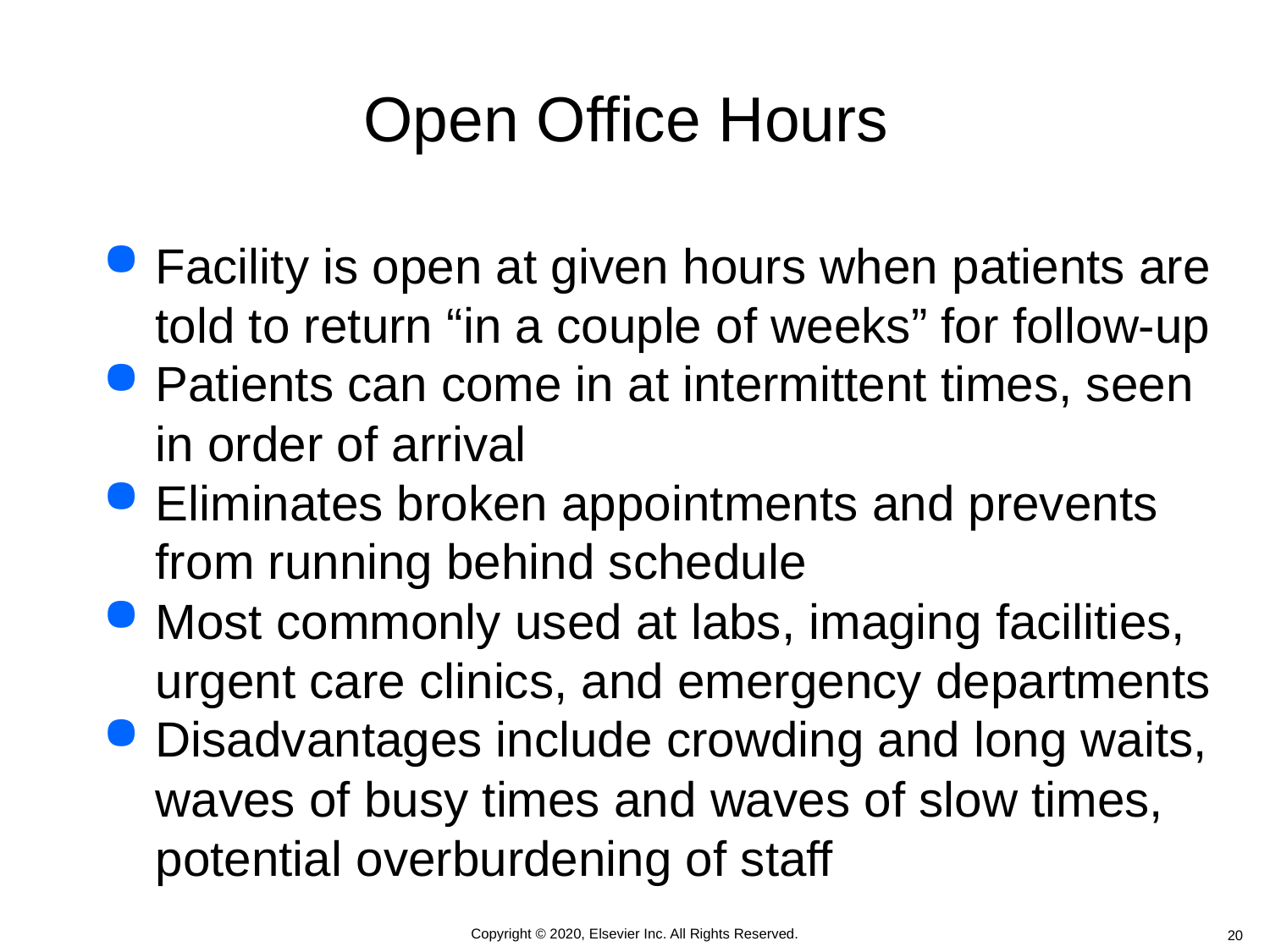

# Open Office Hours
Facility is open at given hours when patients are told to return “in a couple of weeks” for follow-up
Patients can come in at intermittent times, seen in order of arrival
Eliminates broken appointments and prevents from running behind schedule
Most commonly used at labs, imaging facilities, urgent care clinics, and emergency departments
Disadvantages include crowding and long waits, waves of busy times and waves of slow times, potential overburdening of staff
 20